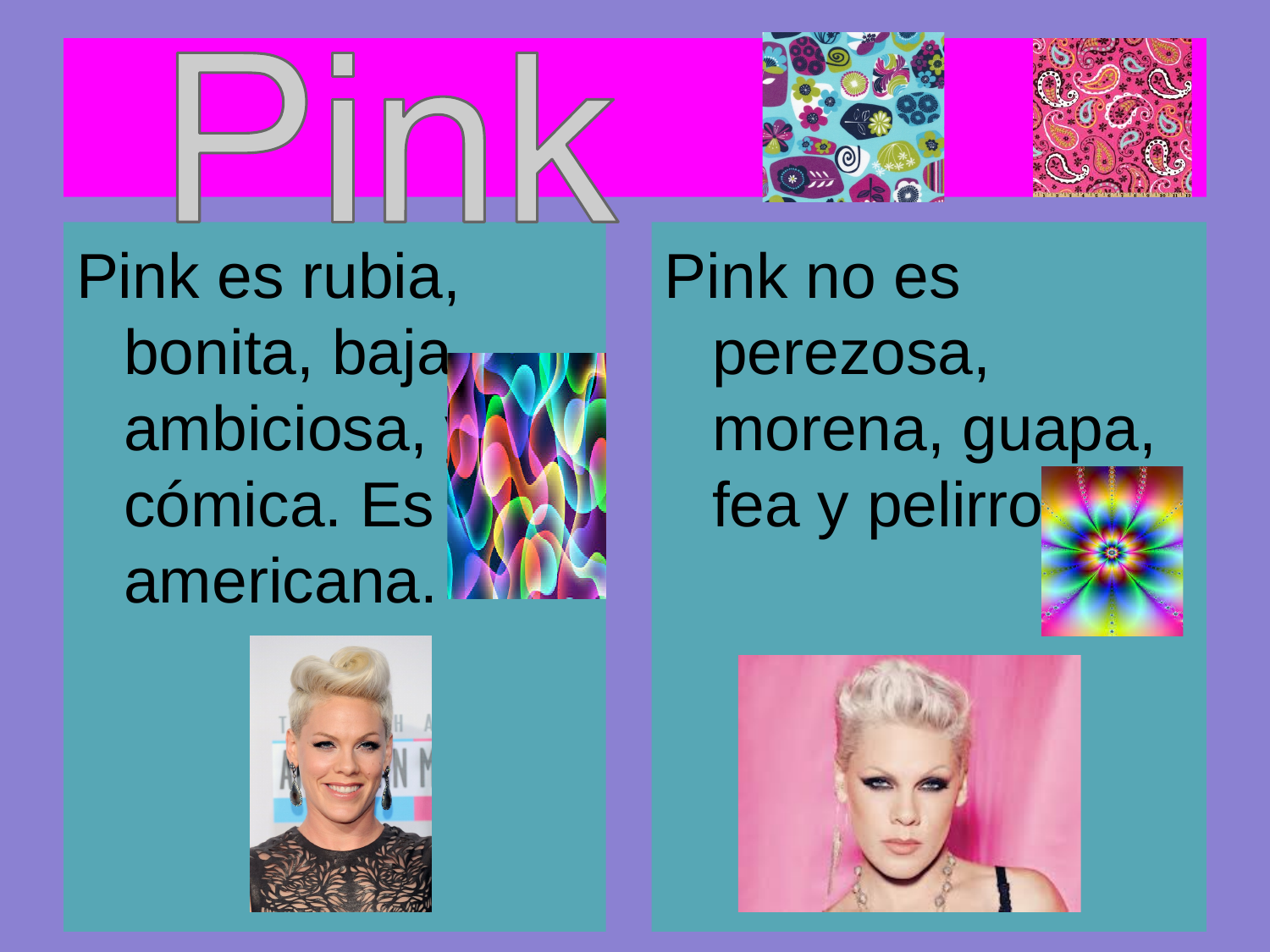

#

Pink es rubia, bonita, baja, ambiciosa, y cómica. Es americana.
Pink no es perezosa, morena, guapa, fea y pelirroja.